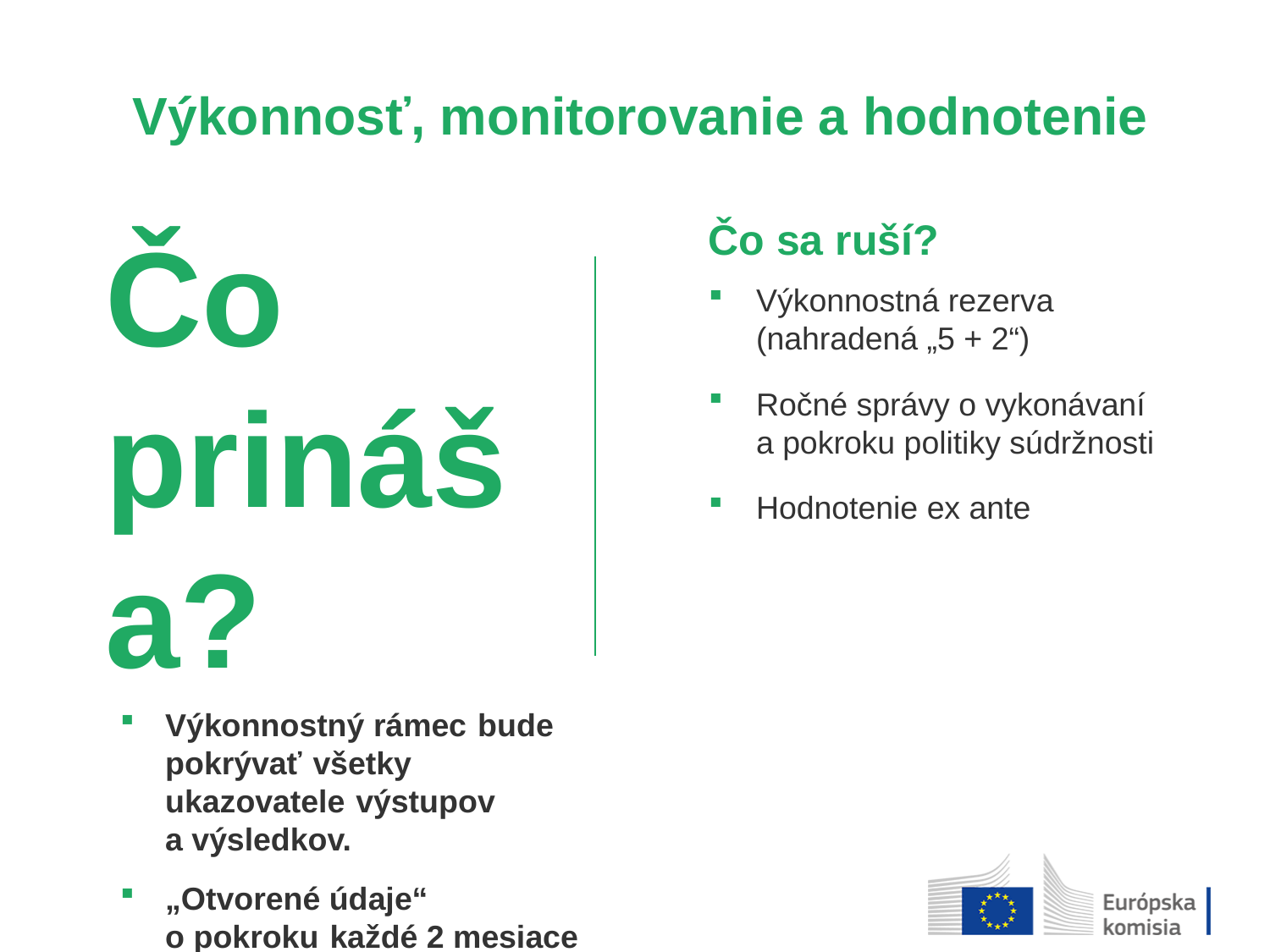

Výkonnosť, monitorovanie a hodnotenie
Čo prináša?
Výkonnostný rámec bude pokrývať všetky ukazovatele výstupov a výsledkov.
„Otvorené údaje“ o pokroku každé 2 mesiace
Štruktúrovaný dialóg a dynamický dialóg o politike medzi Komisiou a členskými štátmi na výročnom hodnotiacom zasadnutí
Čo sa ruší?
Výkonnostná rezerva (nahradená „5 + 2“)
Ročné správy o vykonávaní a pokroku politiky súdržnosti
Hodnotenie ex ante